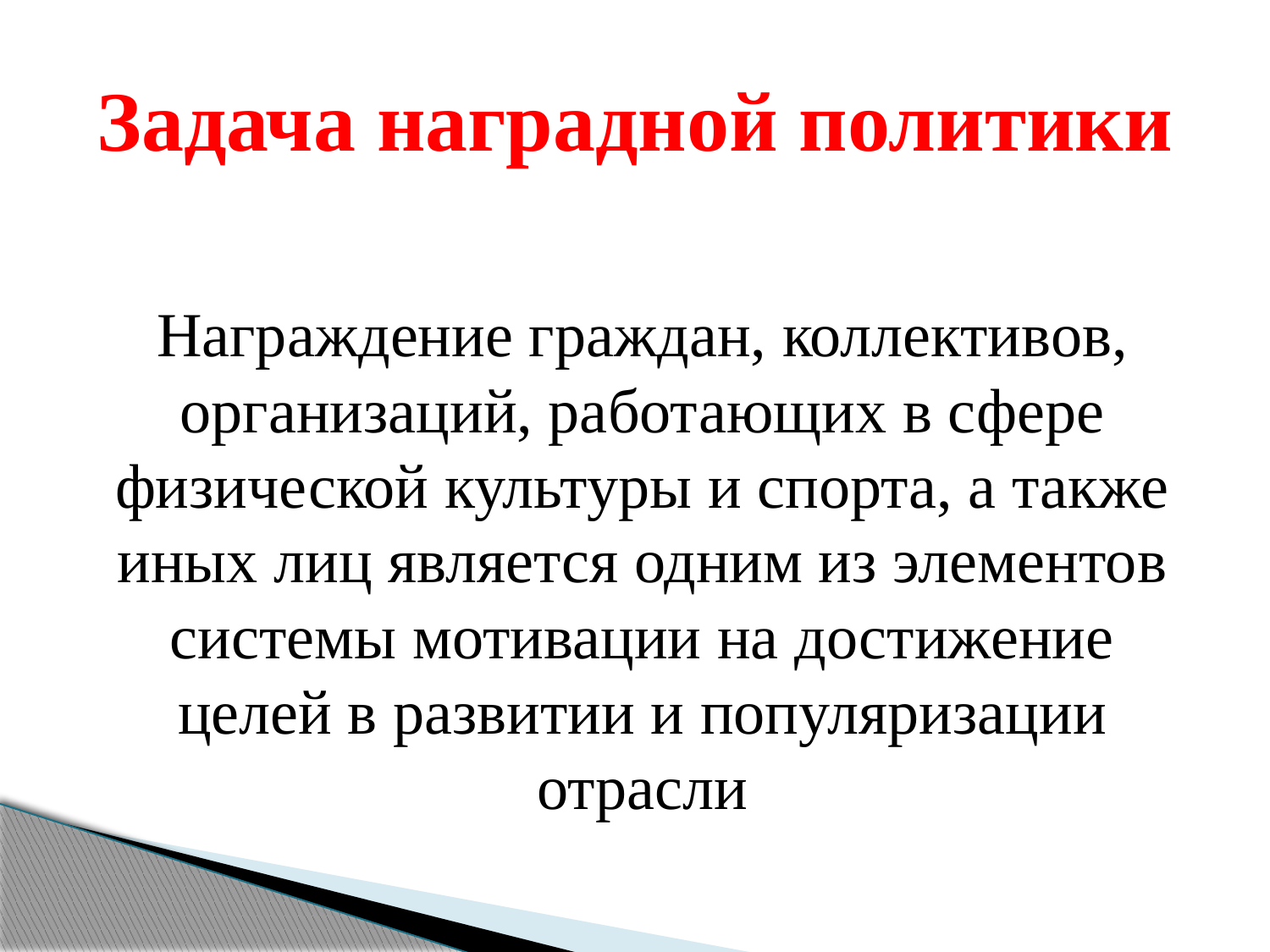

# Задача наградной политики

Награждение граждан, коллективов, организаций, работающих в сфере физической культуры и спорта, а также иных лиц является одним из элементов системы мотивации на достижение целей в развитии и популяризации отрасли